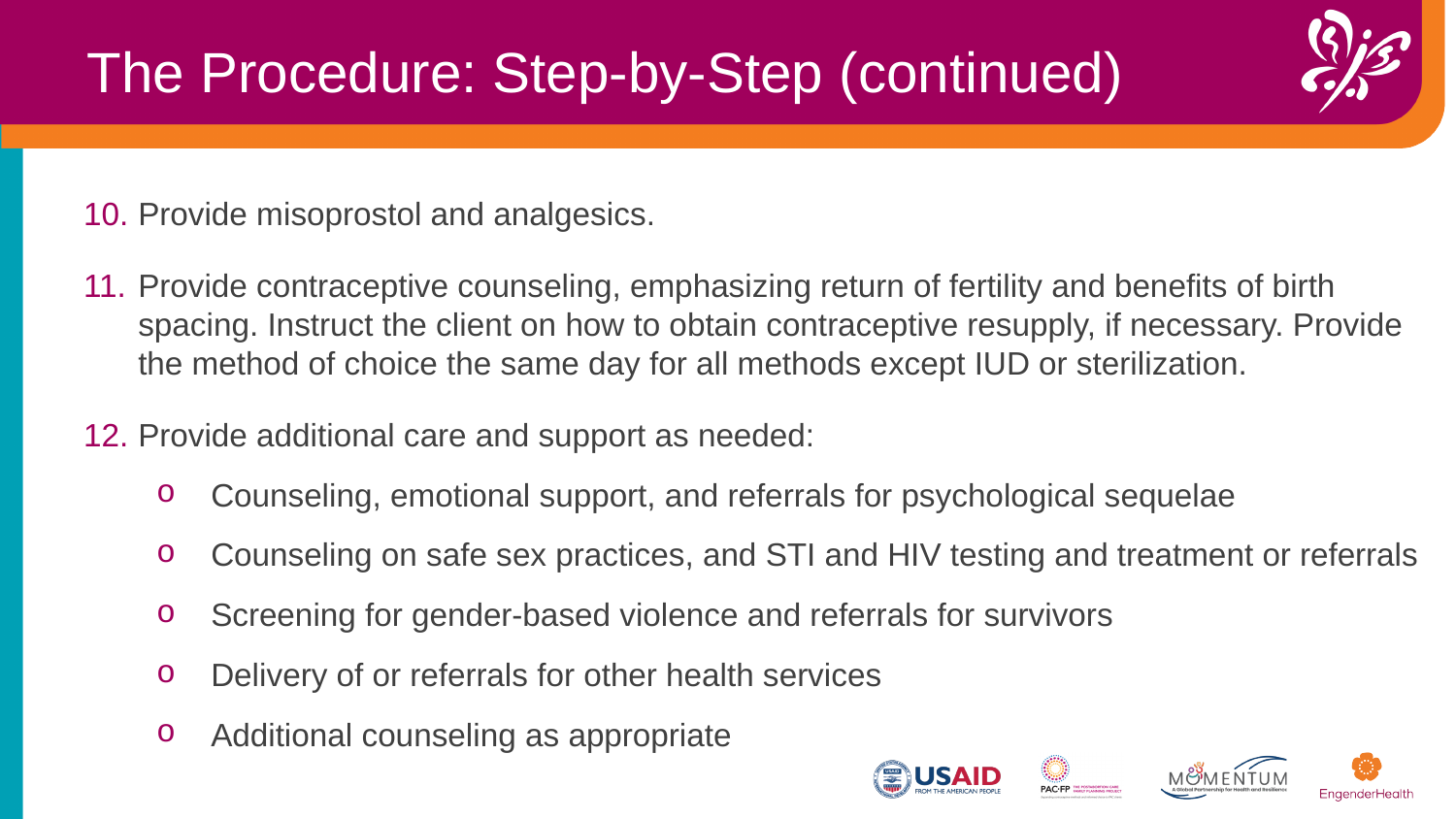

The Procedure: Step-by-Step (continued)
Provide misoprostol and analgesics.
Provide contraceptive counseling, emphasizing return of fertility and benefits of birth spacing. Instruct the client on how to obtain contraceptive resupply, if necessary. Provide the method of choice the same day for all methods except IUD or sterilization.
Provide additional care and support as needed:
Counseling, emotional support, and referrals for psychological sequelae
Counseling on safe sex practices, and STI and HIV testing and treatment or referrals
Screening for gender-based violence and referrals for survivors
Delivery of or referrals for other health services
Additional counseling as appropriate